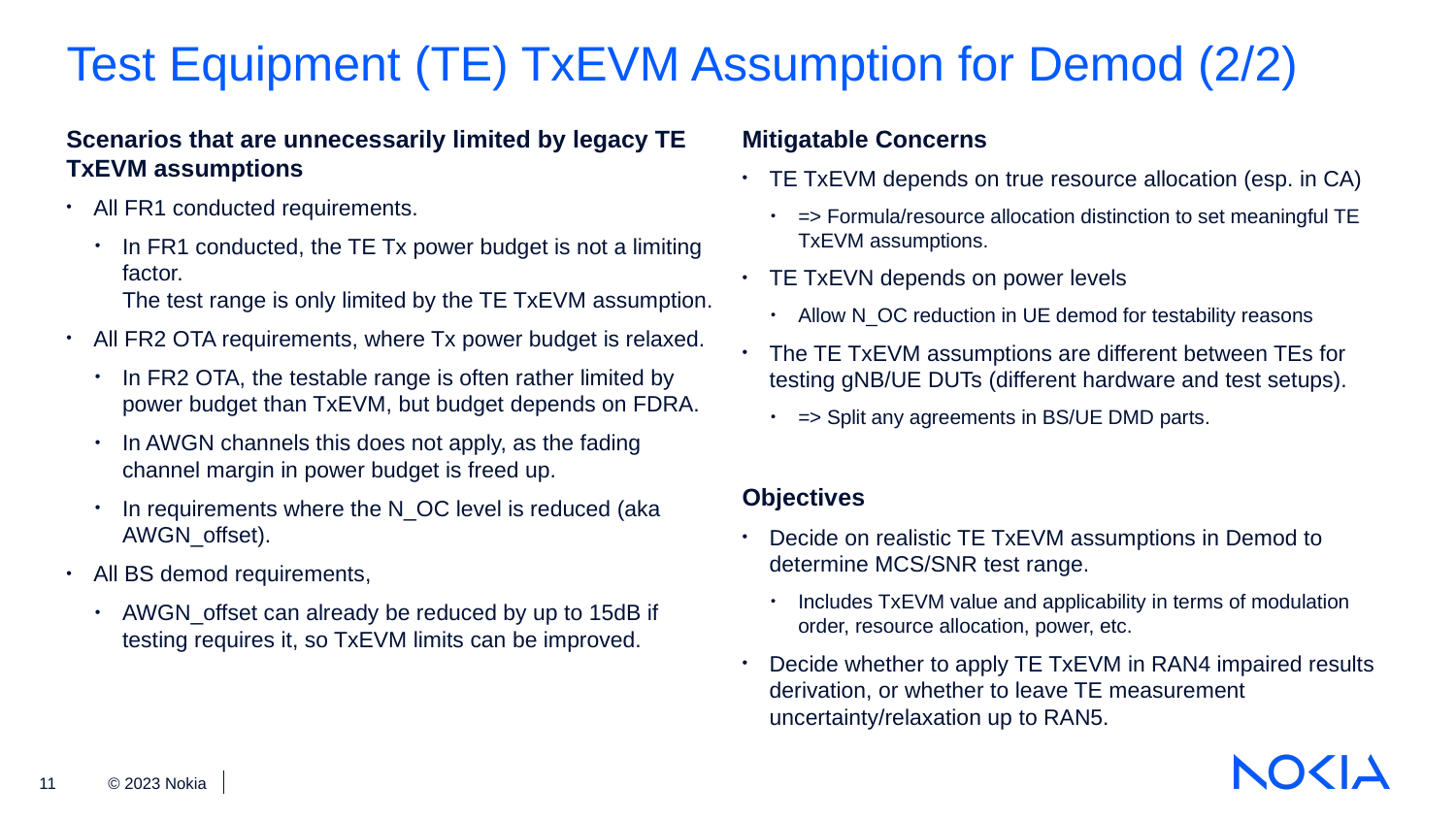

Test Equipment (TE) TxEVM Assumption for Demod (2/2)
Scenarios that are unnecessarily limited by legacy TE TxEVM assumptions
All FR1 conducted requirements.
In FR1 conducted, the TE Tx power budget is not a limiting factor.
The test range is only limited by the TE TxEVM assumption.
All FR2 OTA requirements, where Tx power budget is relaxed.
In FR2 OTA, the testable range is often rather limited by power budget than TxEVM, but budget depends on FDRA.
In AWGN channels this does not apply, as the fading channel margin in power budget is freed up.
In requirements where the N_OC level is reduced (aka AWGN_offset).
All BS demod requirements,
AWGN_offset can already be reduced by up to 15dB if testing requires it, so TxEVM limits can be improved.

Mitigatable Concerns
TE TxEVM depends on true resource allocation (esp. in CA)
=> Formula/resource allocation distinction to set meaningful TE TxEVM assumptions.
TE TxEVN depends on power levels
Allow N_OC reduction in UE demod for testability reasons
The TE TxEVM assumptions are different between TEs for testing gNB/UE DUTs (different hardware and test setups).
=> Split any agreements in BS/UE DMD parts.

Objectives
Decide on realistic TE TxEVM assumptions in Demod to determine MCS/SNR test range.
Includes TxEVM value and applicability in terms of modulation order, resource allocation, power, etc.
Decide whether to apply TE TxEVM in RAN4 impaired results derivation, or whether to leave TE measurement uncertainty/relaxation up to RAN5.